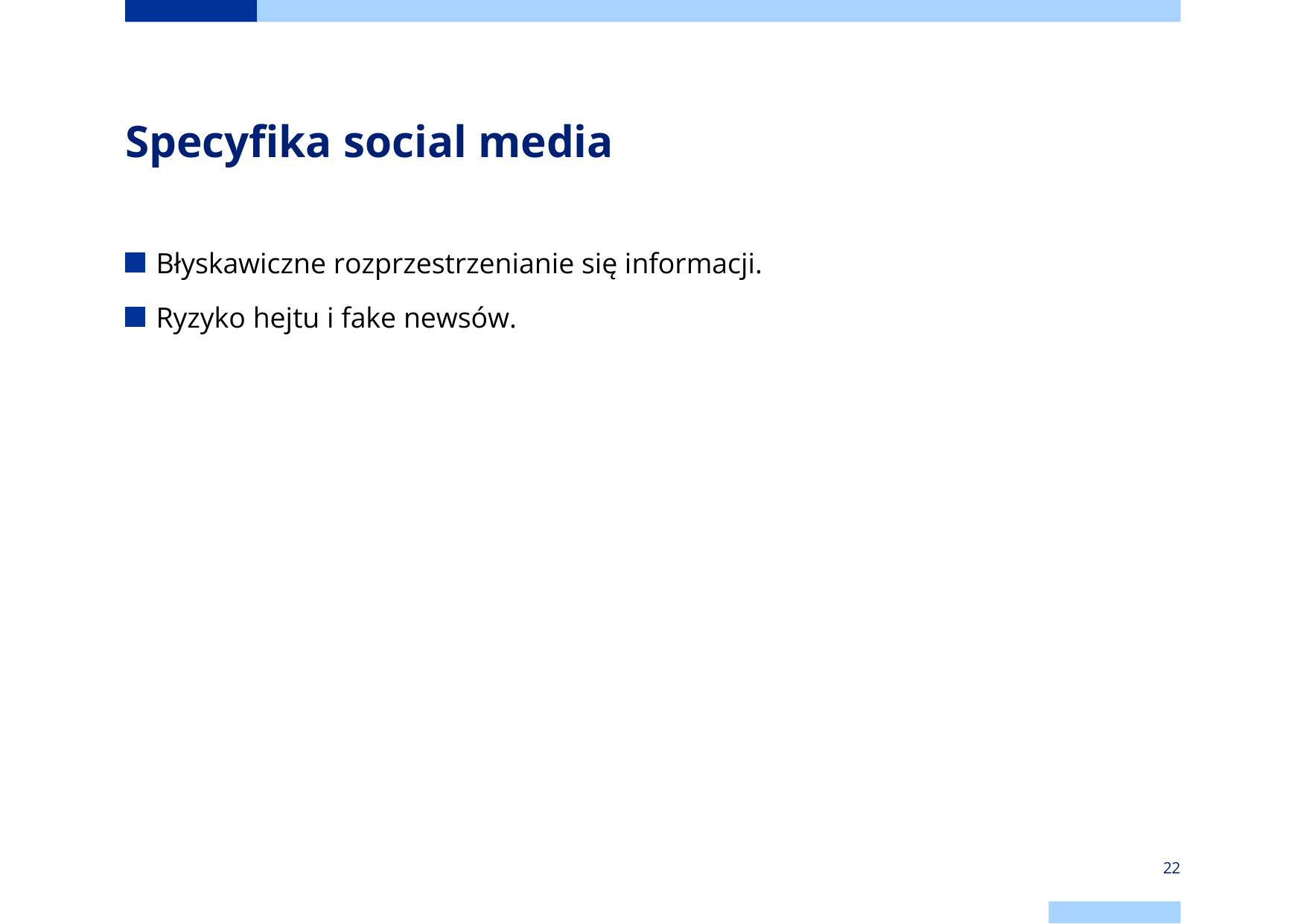

# Specyfika social media
Błyskawiczne rozprzestrzenianie się informacji.
Ryzyko hejtu i fake newsów.
22